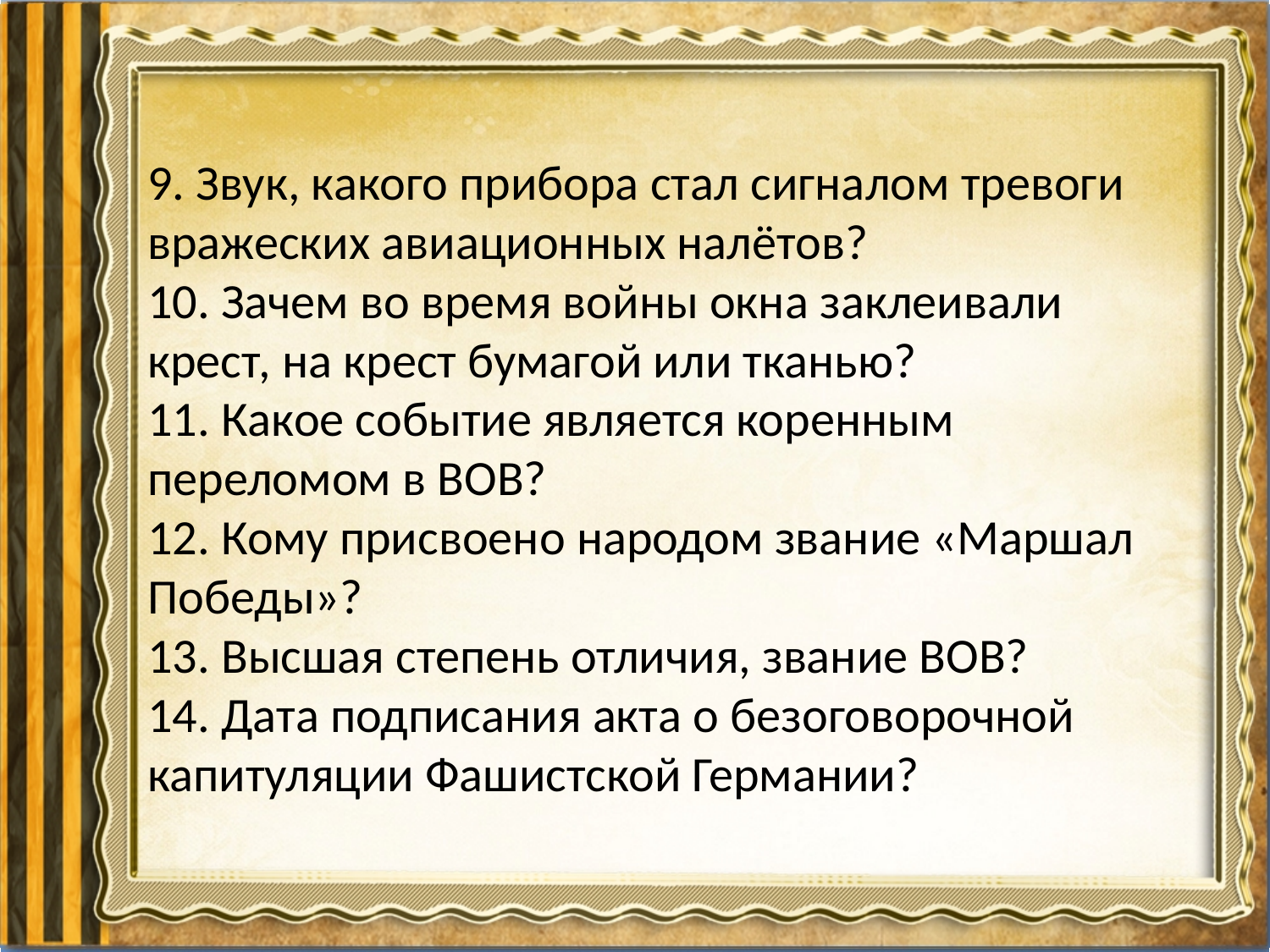

# 9. Звук, какого прибора стал сигналом тревоги вражеских авиационных налётов? 10. Зачем во время войны окна заклеивали крест, на крест бумагой или тканью? 11. Какое событие является коренным переломом в ВОВ? 12. Кому присвоено народом звание «Маршал Победы»? 13. Высшая степень отличия, звание ВОВ? 14. Дата подписания акта о безоговорочной капитуляции Фашистской Германии?